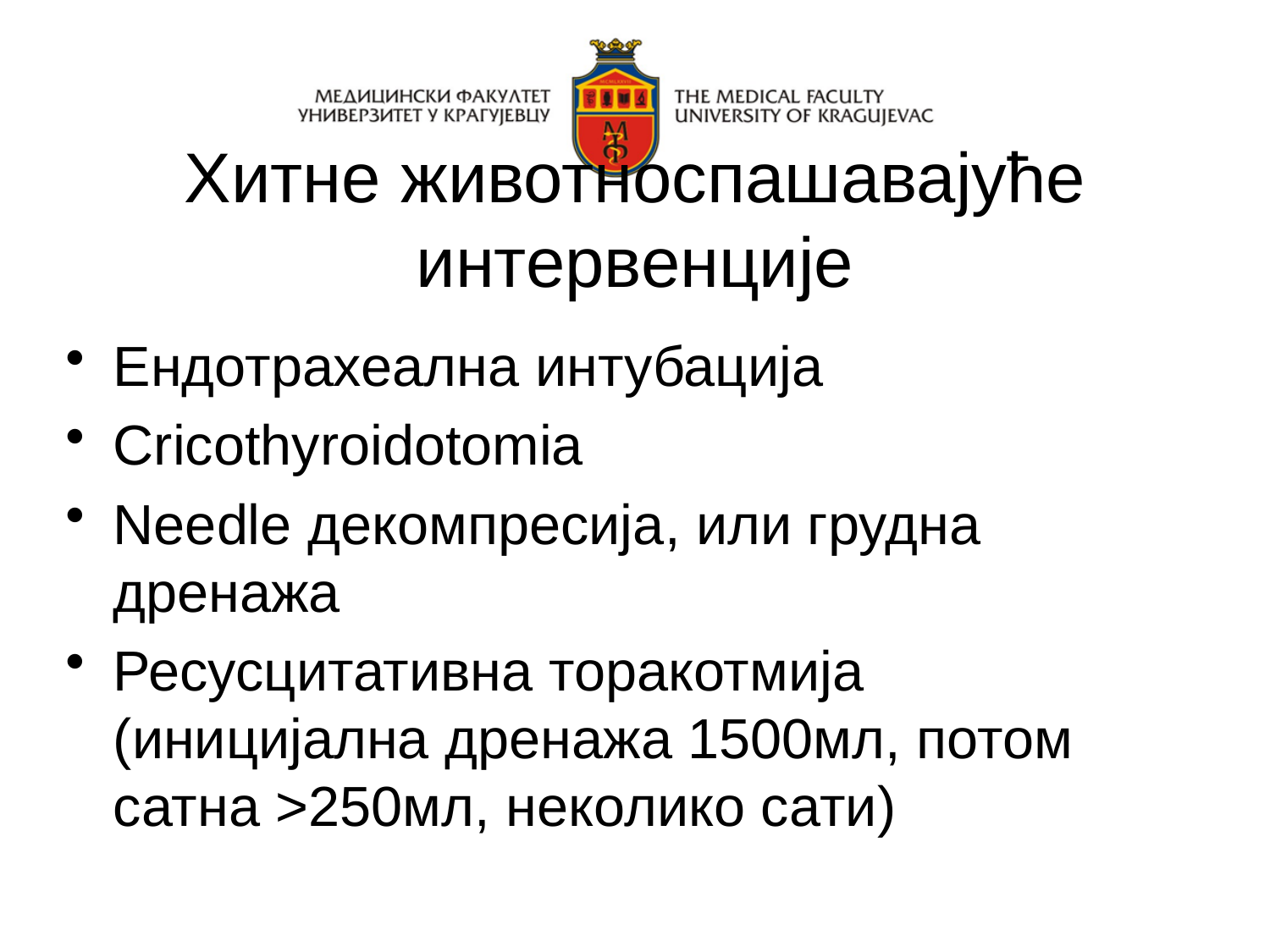

# Хитне животноспашавајуће интервенције
Ендотрахеална интубација
Cricothyroidotomia
Needle декомпресија, или грудна дренажа
Ресусцитативна торакотмија (иницијална дренажа 1500мл, потом сатна >250мл, неколико сати)